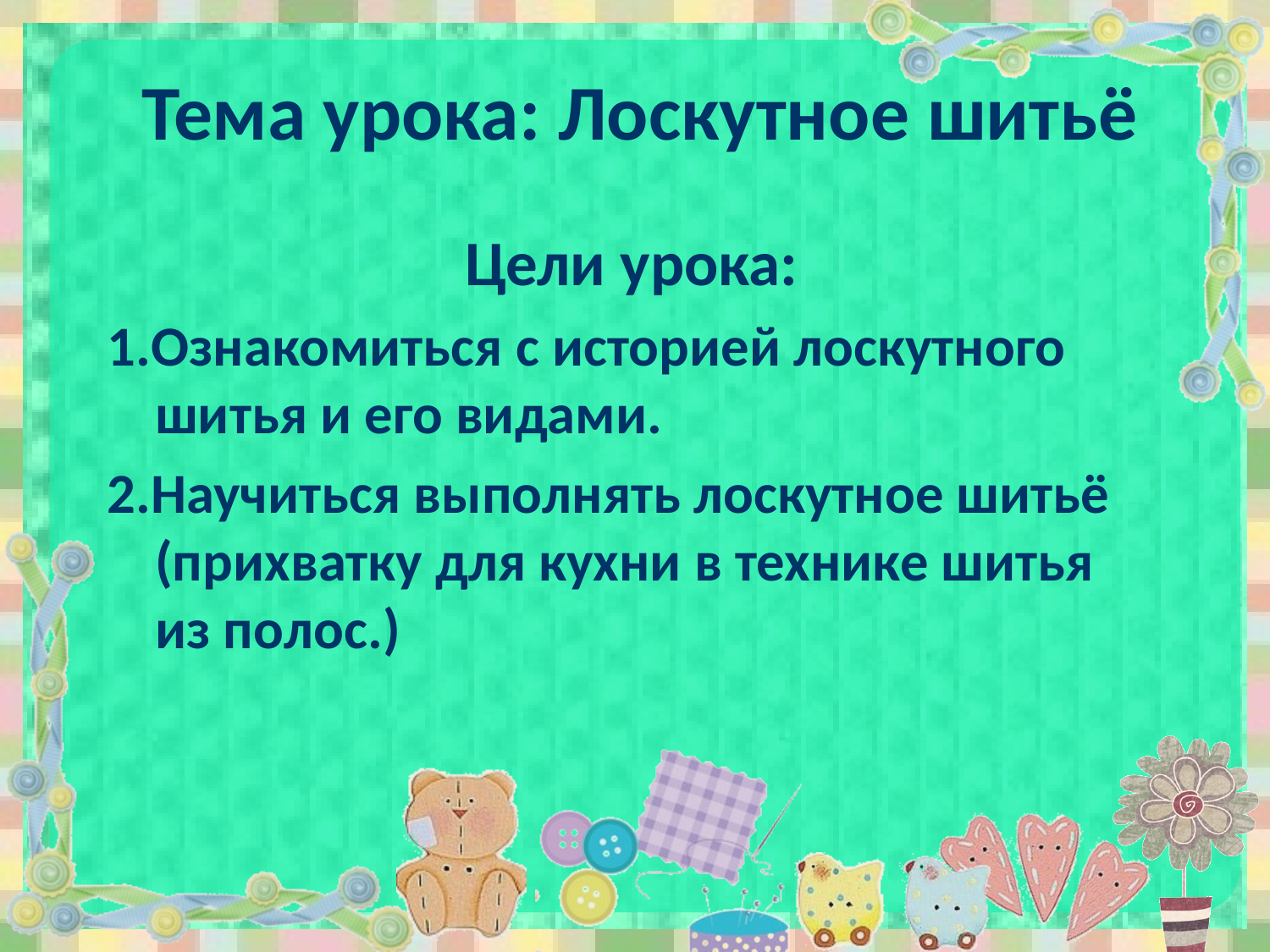

# Тема урока: Лоскутное шитьё
Цели урока:
1.Ознакомиться с историей лоскутного шитья и его видами.
2.Научиться выполнять лоскутное шитьё (прихватку для кухни в технике шитья из полос.)